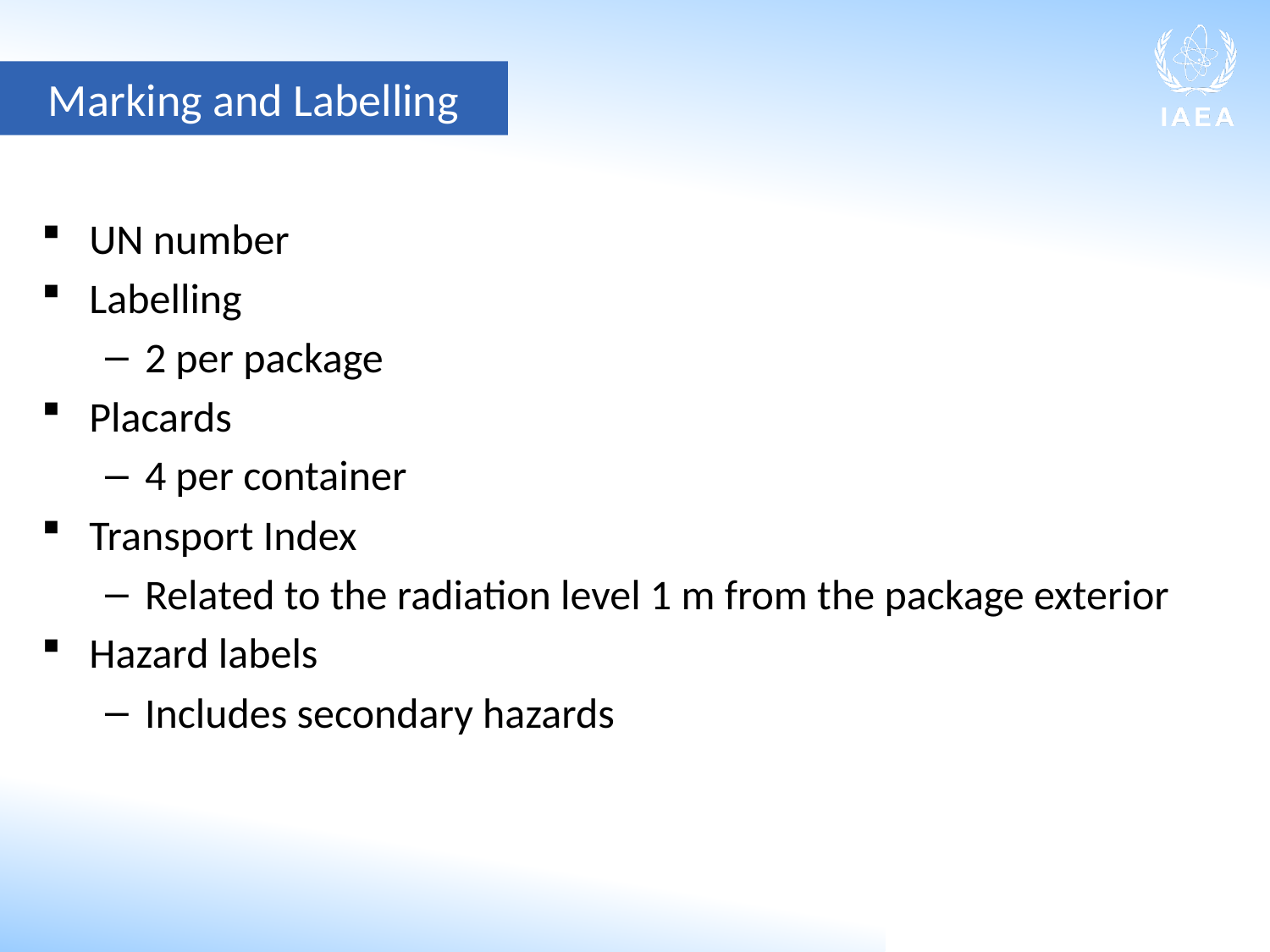

Marking and Labelling
UN number
Labelling
2 per package
Placards
4 per container
Transport Index
Related to the radiation level 1 m from the package exterior
Hazard labels
Includes secondary hazards